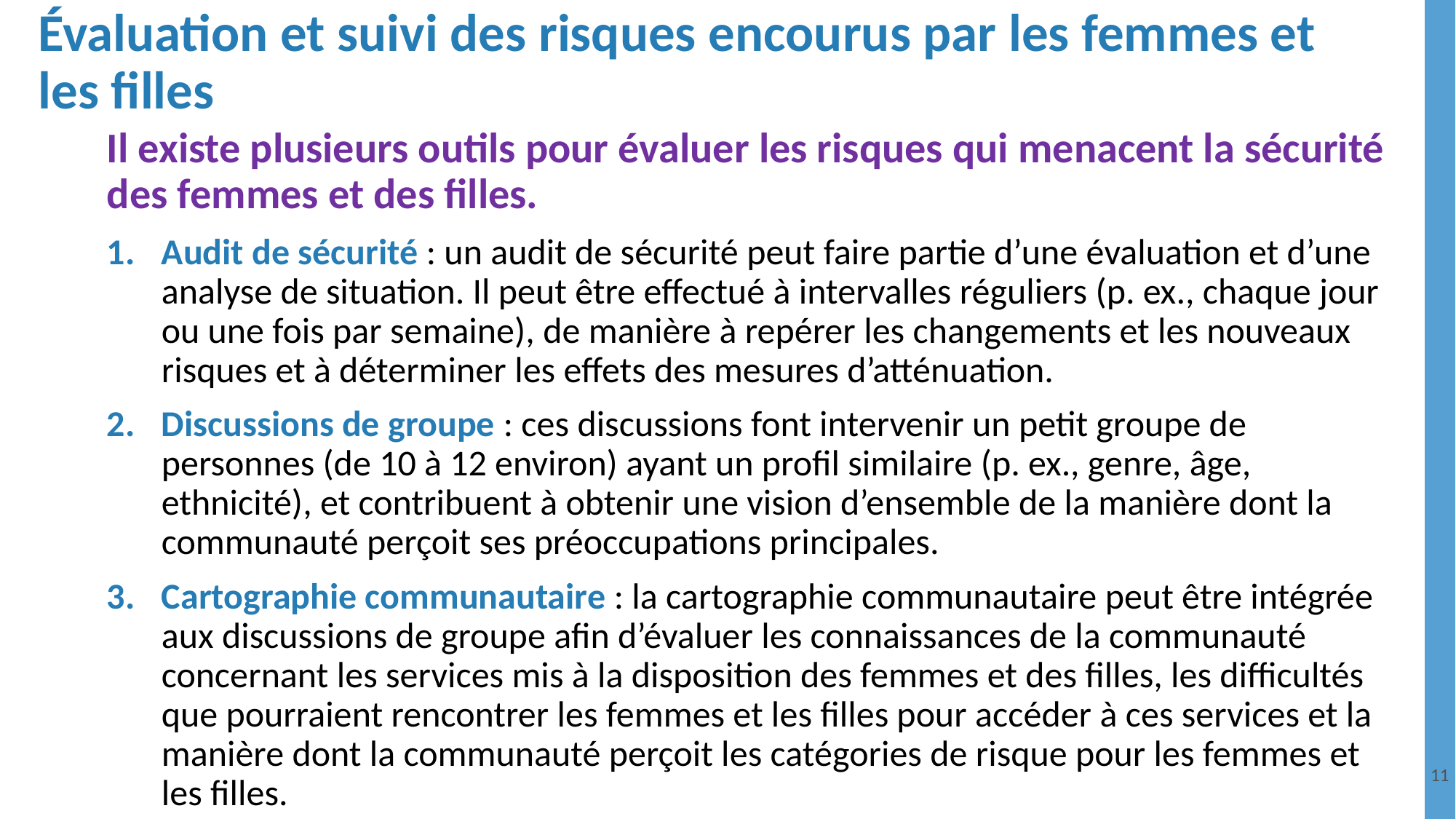

# Évaluation et suivi des risques encourus par les femmes et les filles
Il existe plusieurs outils pour évaluer les risques qui menacent la sécurité des femmes et des filles.
Audit de sécurité : un audit de sécurité peut faire partie d’une évaluation et d’une analyse de situation. Il peut être effectué à intervalles réguliers (p. ex., chaque jour ou une fois par semaine), de manière à repérer les changements et les nouveaux risques et à déterminer les effets des mesures d’atténuation.
Discussions de groupe : ces discussions font intervenir un petit groupe de personnes (de 10 à 12 environ) ayant un profil similaire (p. ex., genre, âge, ethnicité), et contribuent à obtenir une vision d’ensemble de la manière dont la communauté perçoit ses préoccupations principales.
Cartographie communautaire : la cartographie communautaire peut être intégrée aux discussions de groupe afin d’évaluer les connaissances de la communauté concernant les services mis à la disposition des femmes et des filles, les difficultés que pourraient rencontrer les femmes et les filles pour accéder à ces services et la manière dont la communauté perçoit les catégories de risque pour les femmes et les filles.